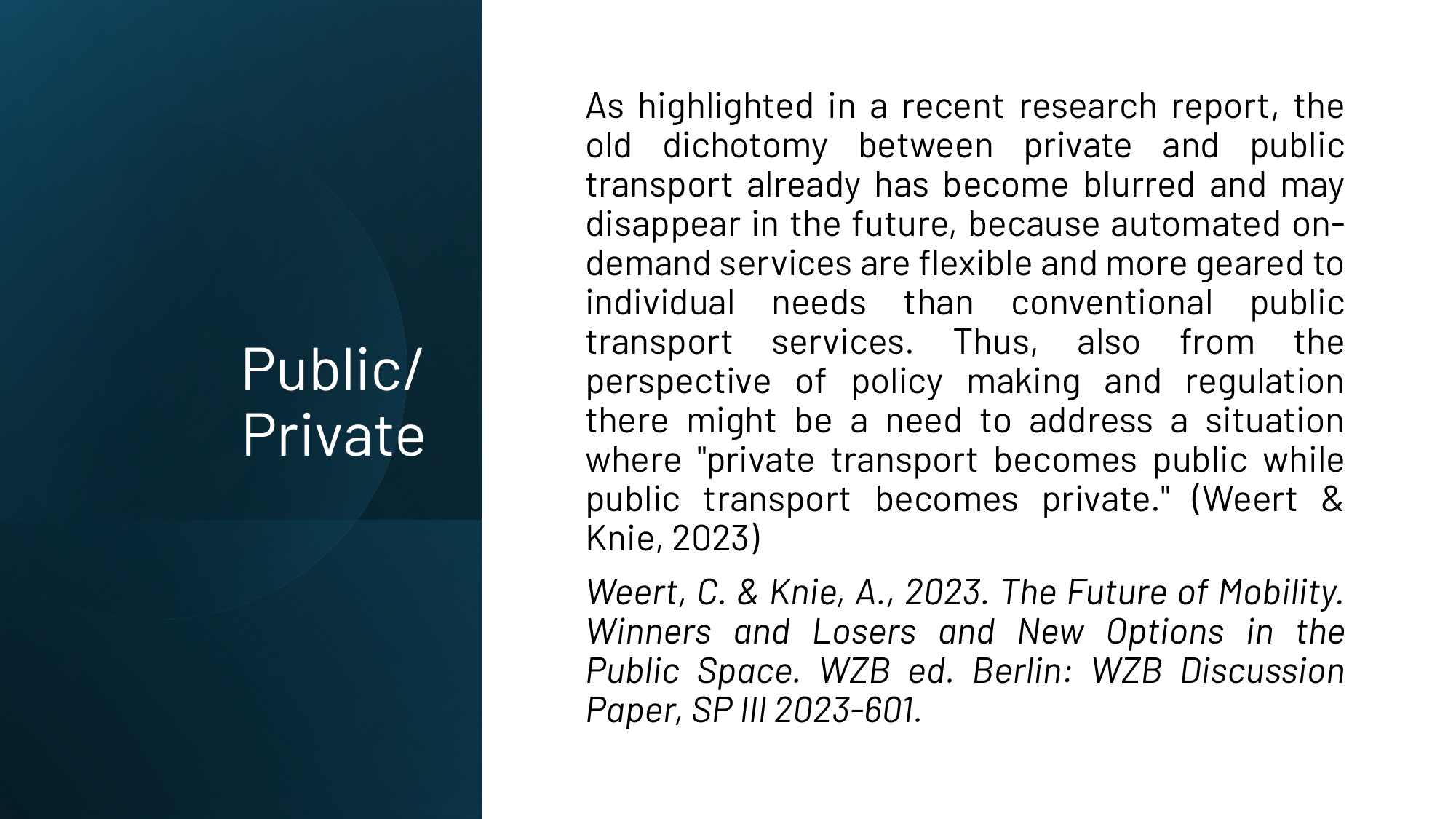

# Public/Private
As highlighted in a recent research report, the old dichotomy between private and public transport already has become blurred and may disappear in the future, because automated on-demand services are flexible and more geared to individual needs than conventional public transport services. Thus, also from the perspective of policy making and regulation there might be a need to address a situation where "private transport becomes public while public transport becomes private." (Weert & Knie, 2023)
Weert, C. & Knie, A., 2023. The Future of Mobility. Winners and Losers and New Options in the Public Space. WZB ed. Berlin: WZB Discussion Paper, SP III 2023-601.